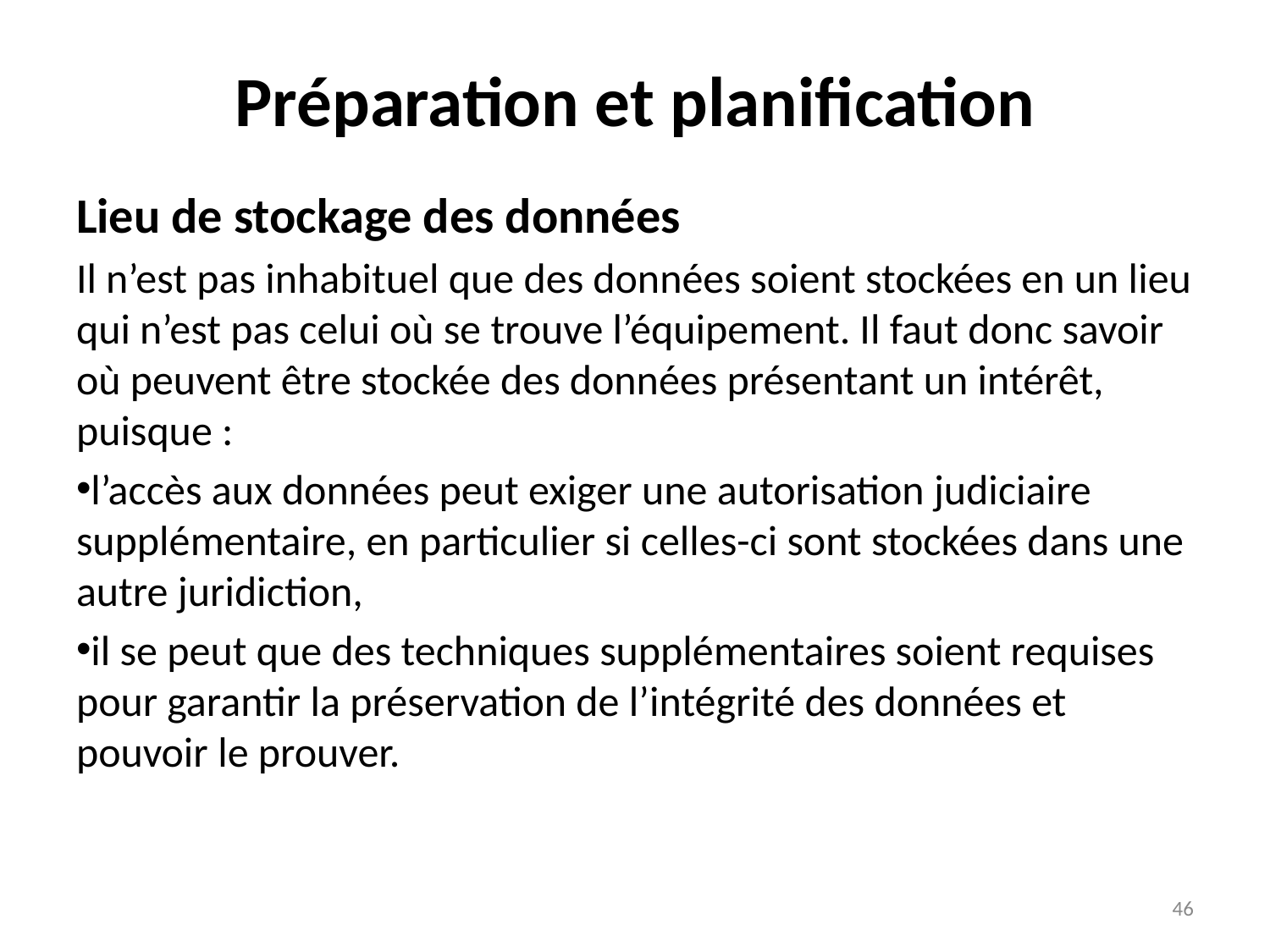

Préparation et planification
Lieu de stockage des données
Il n’est pas inhabituel que des données soient stockées en un lieu qui n’est pas celui où se trouve l’équipement. Il faut donc savoir où peuvent être stockée des données présentant un intérêt, puisque :
l’accès aux données peut exiger une autorisation judiciaire supplémentaire, en particulier si celles-ci sont stockées dans une autre juridiction,
il se peut que des techniques supplémentaires soient requises pour garantir la préservation de l’intégrité des données et pouvoir le prouver.

# 46